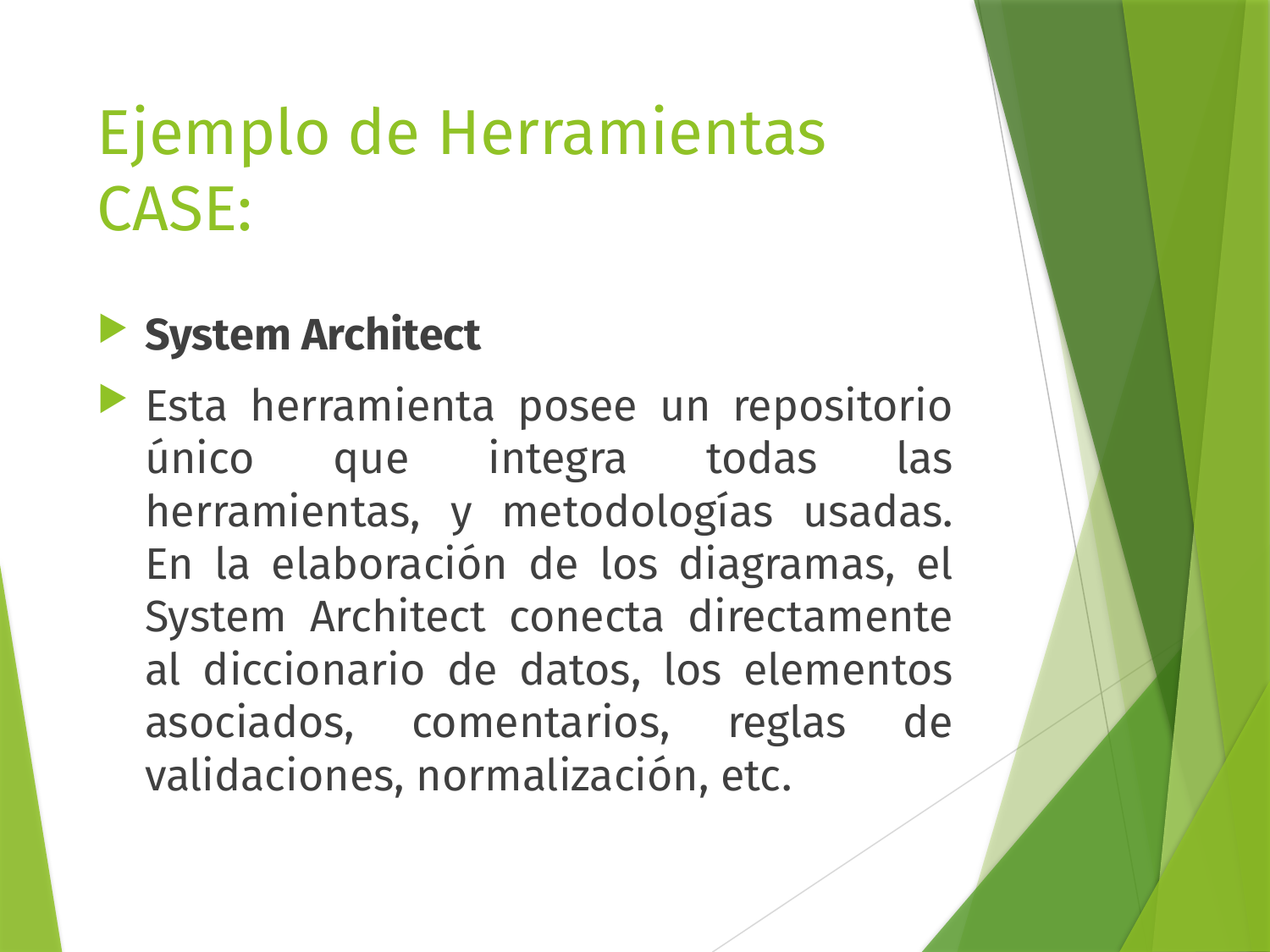

# Ejemplo de Herramientas CASE:
System Architect
Esta herramienta posee un repositorio único que integra todas las herramientas, y metodologías usadas. En la elaboración de los diagramas, el System Architect conecta directamente al diccionario de datos, los elementos asociados, comentarios, reglas de validaciones, normalización, etc.